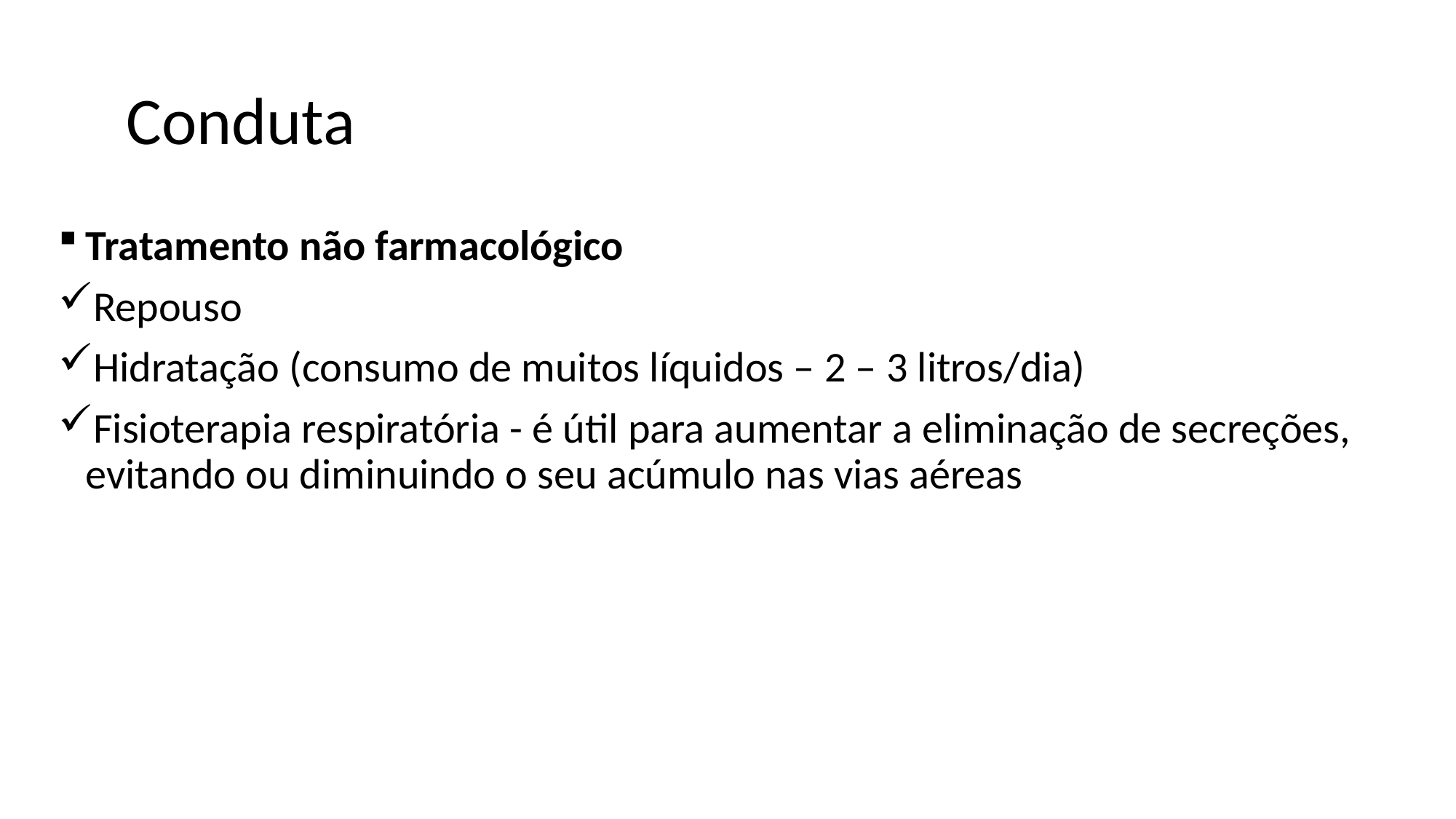

# Conduta
Tratamento não farmacológico
Repouso
Hidratação (consumo de muitos líquidos – 2 – 3 litros/dia)
Fisioterapia respiratória - é útil para aumentar a eliminação de secreções, evitando ou diminuindo o seu acúmulo nas vias aéreas